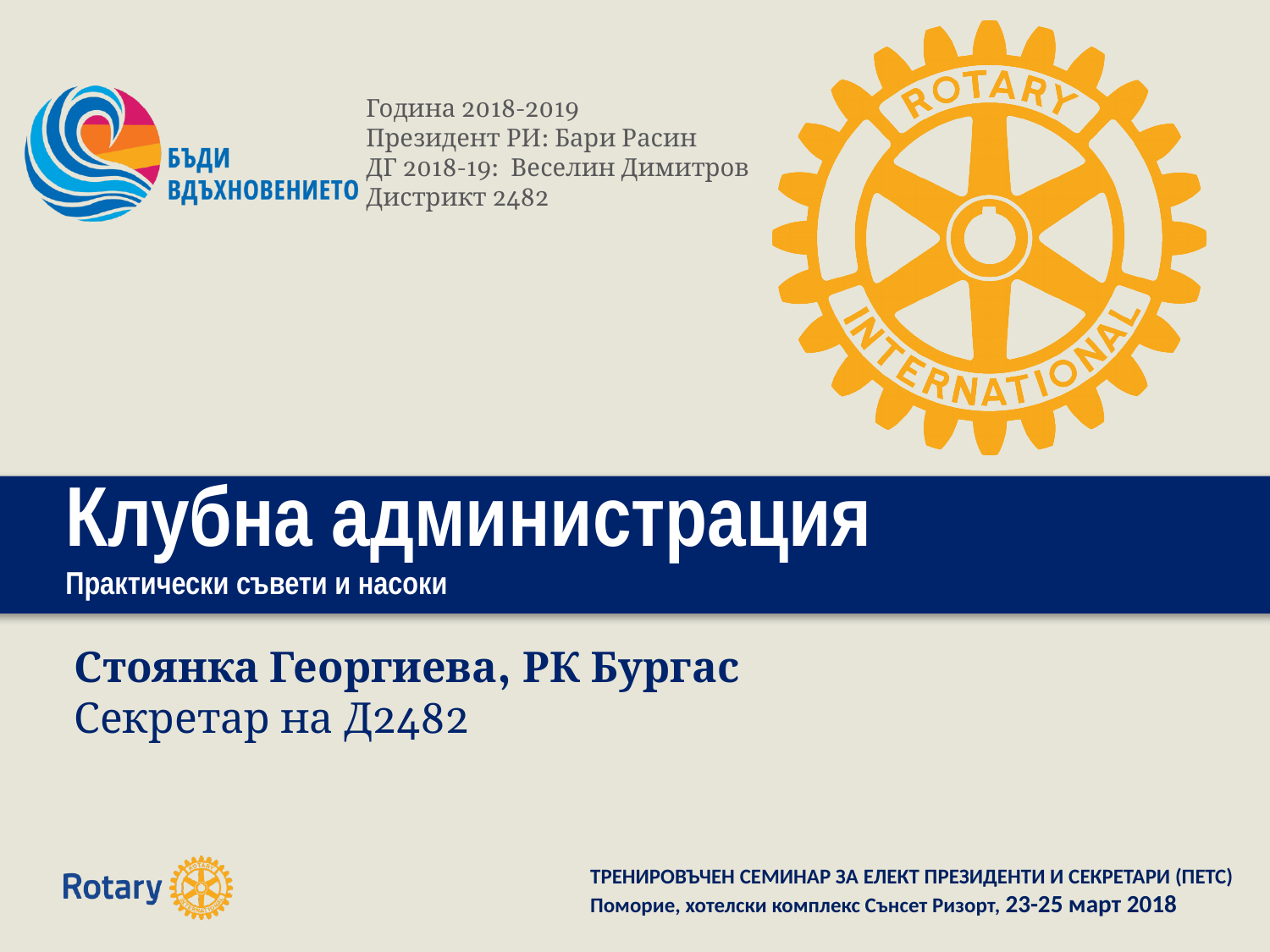

# Клубна администрация Практически съвети и насоки
Стоянка Георгиева, РК Бургас
Секретар на Д2482